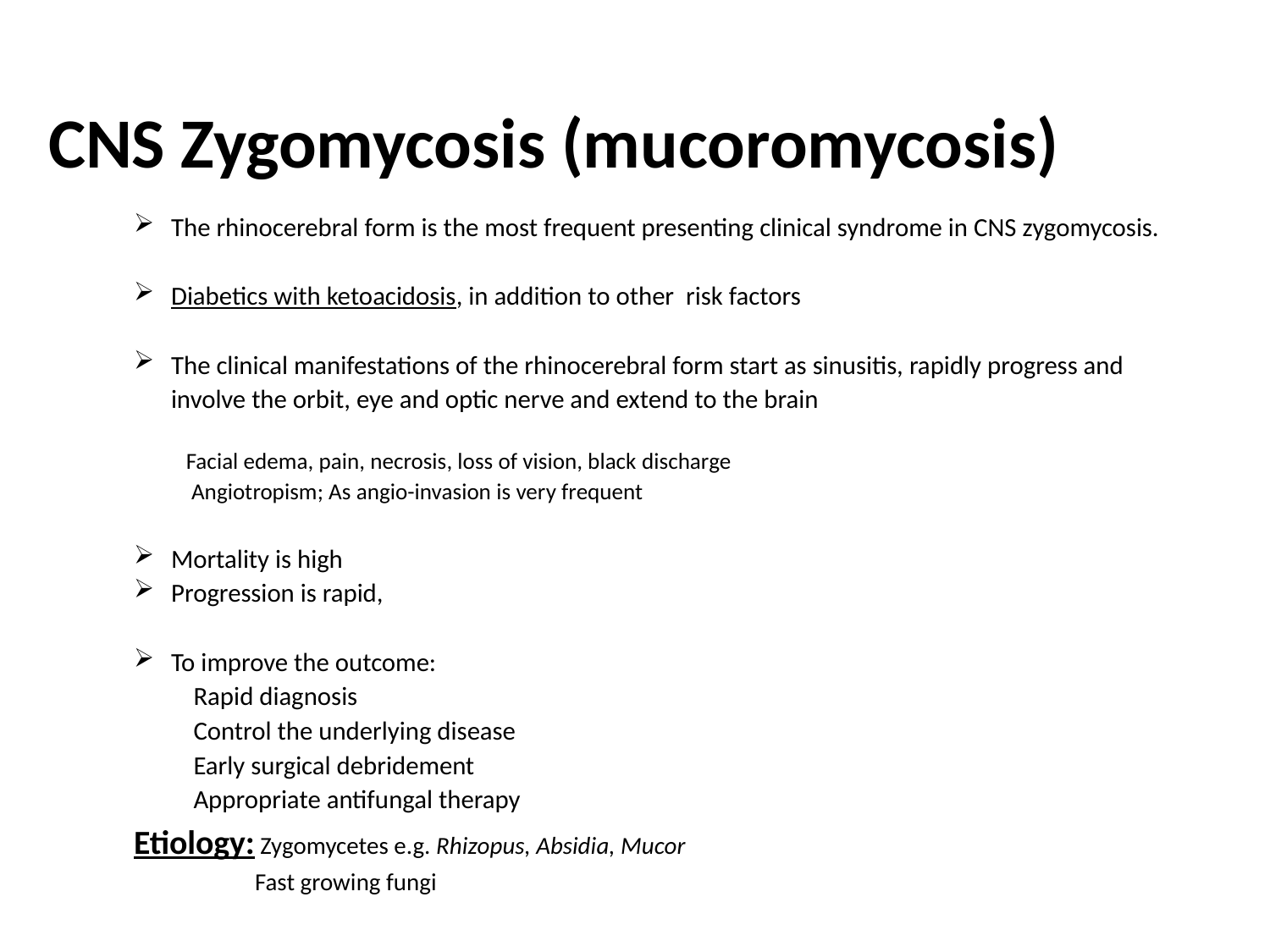

CNS Zygomycosis (mucoromycosis)
The rhinocerebral form is the most frequent presenting clinical syndrome in CNS zygomycosis.

Diabetics with ketoacidosis, in addition to other  risk factors

The clinical manifestations of the rhinocerebral form start as sinusitis, rapidly progress and involve the orbit, eye and optic nerve and extend to the brain

Facial edema, pain, necrosis, loss of vision, black discharge
 Angiotropism; As angio-invasion is very frequent

Mortality is high
Progression is rapid,

To improve the outcome:
Rapid diagnosis
Control the underlying disease
Early surgical debridement
Appropriate antifungal therapy
Etiology: Zygomycetes e.g. Rhizopus, Absidia, Mucor
                      Fast growing fungi